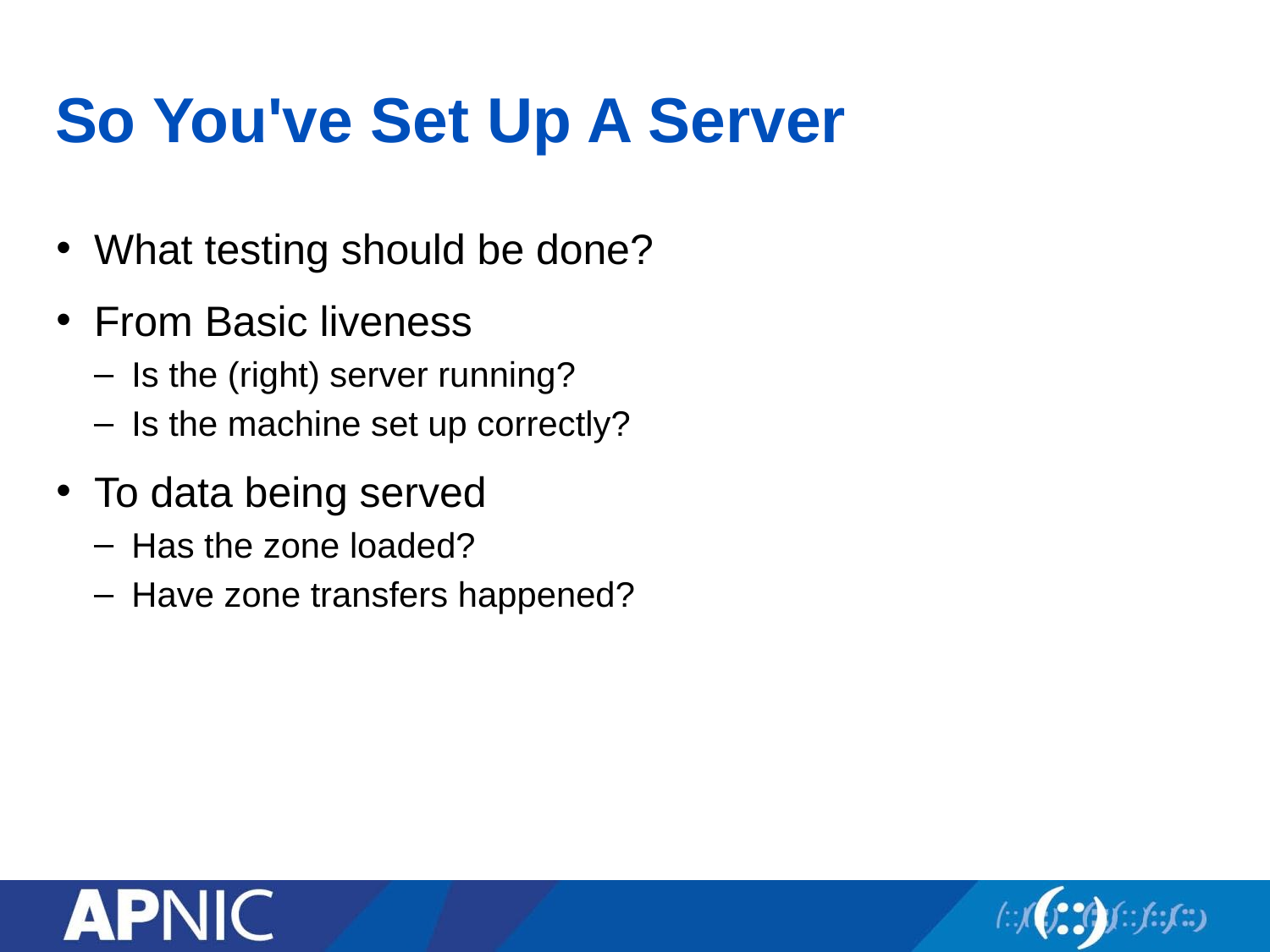

# So You've Set Up A Server
What testing should be done?
From Basic liveness
Is the (right) server running?
Is the machine set up correctly?
To data being served
Has the zone loaded?
Have zone transfers happened?